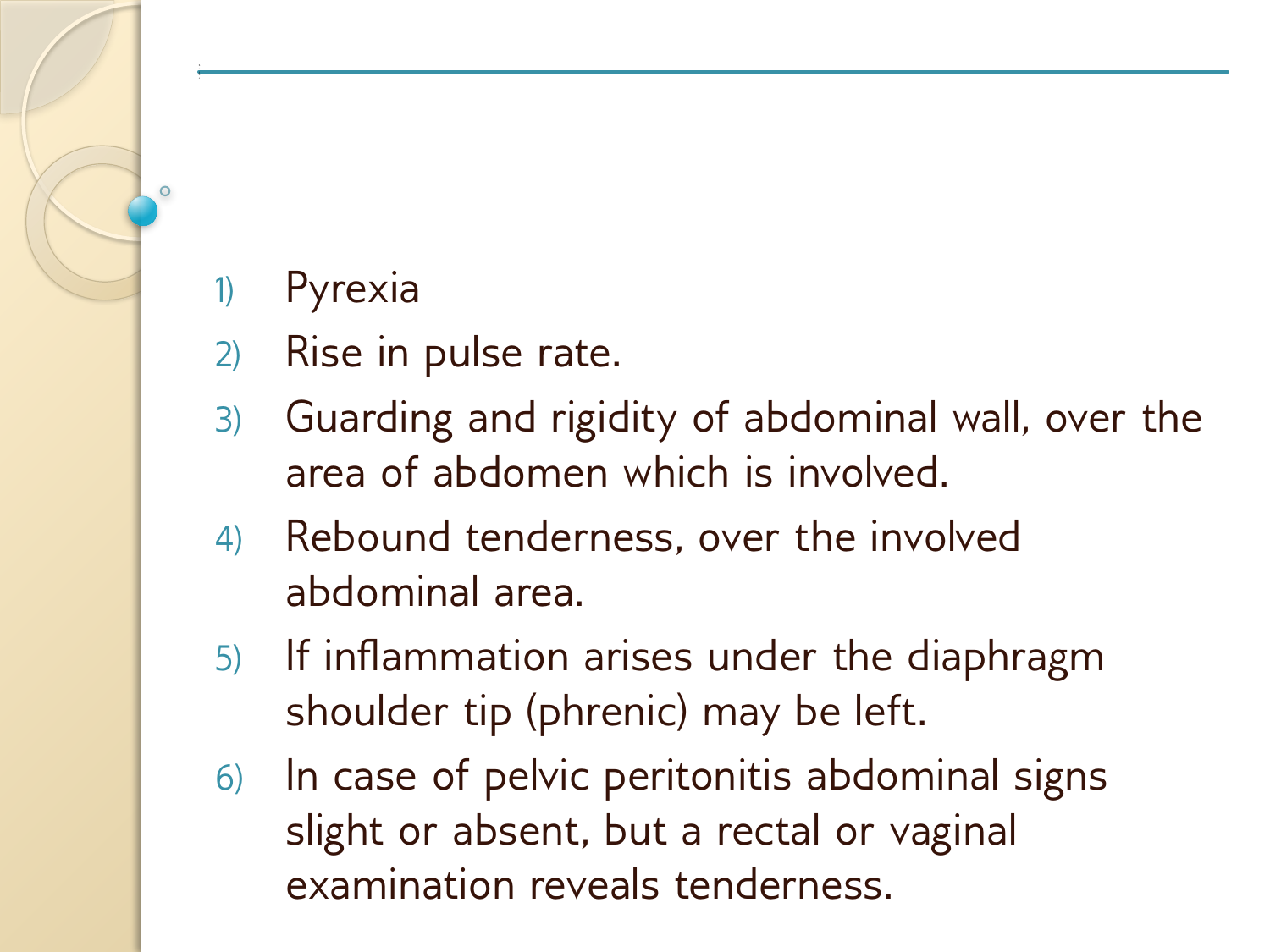

Signs
Pyrexia
Rise in pulse rate.
Guarding and rigidity of abdominal wall, over the area of abdomen which is involved.
Rebound tenderness, over the involved abdominal area.
If inflammation arises under the diaphragm shoulder tip (phrenic) may be left.
In case of pelvic peritonitis abdominal signs slight or absent, but a rectal or vaginal examination reveals tenderness.